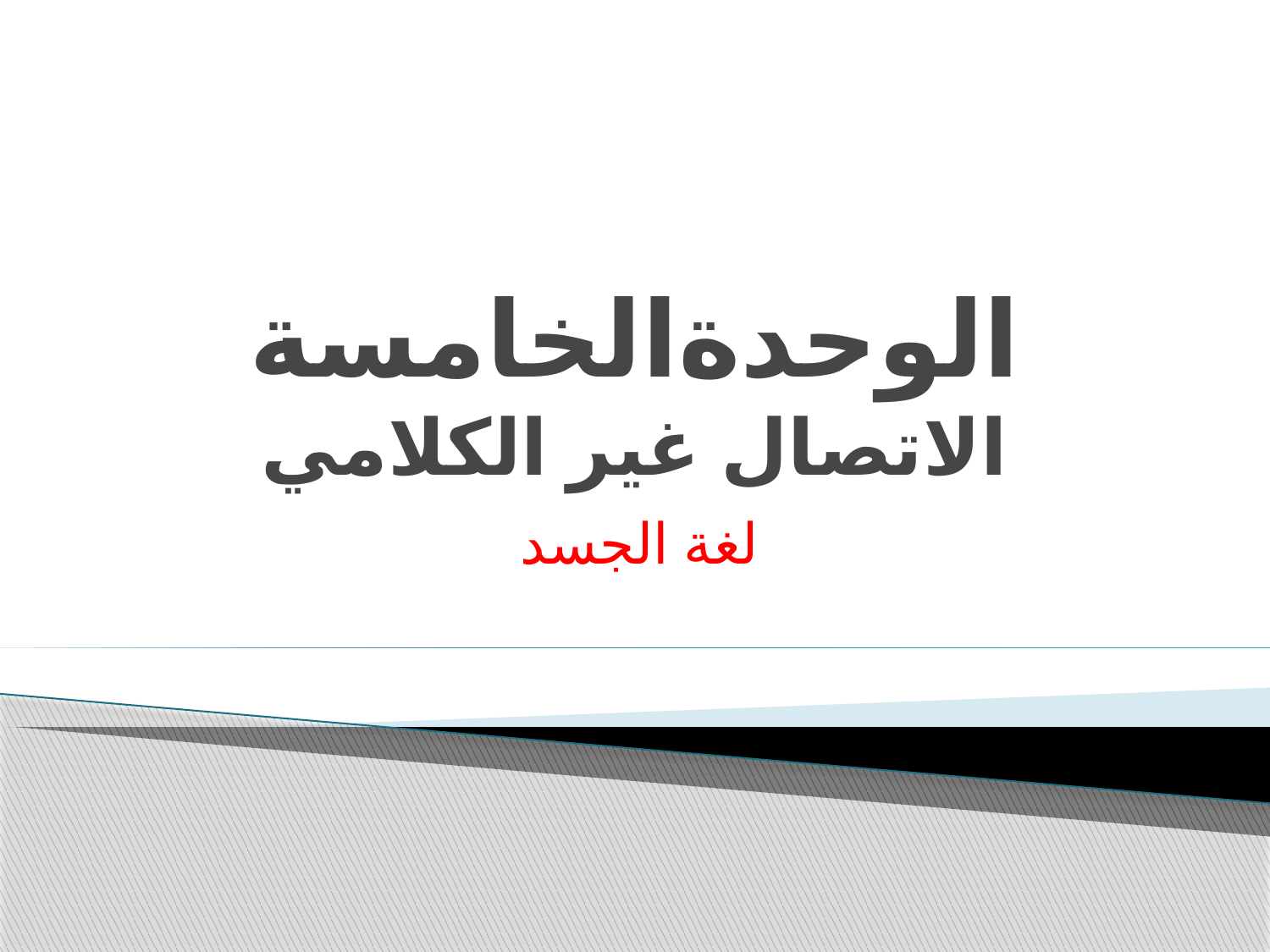

# الوحدةالخامسة الاتصال غير الكلامي
لغة الجسد